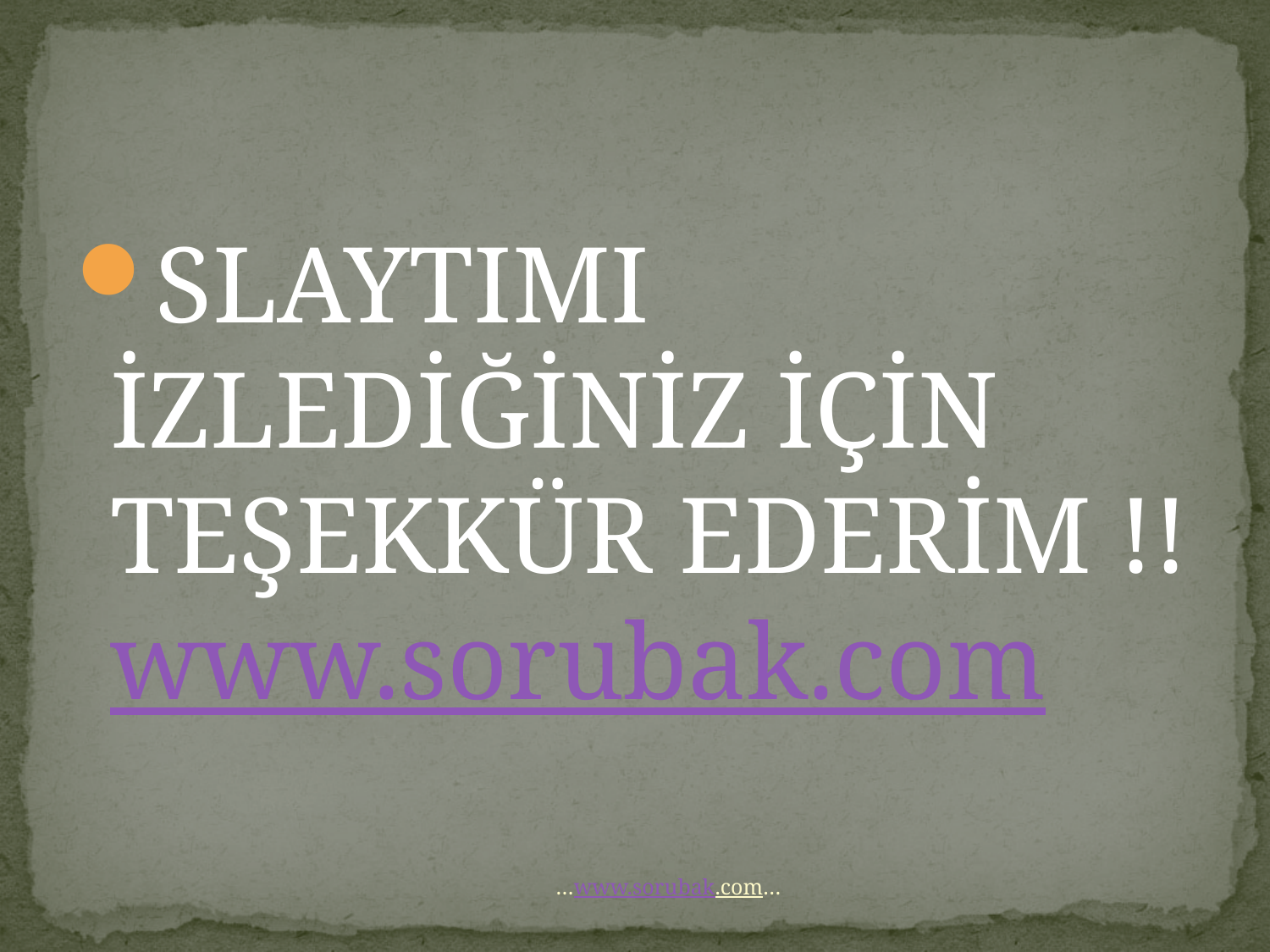

#
SLAYTIMI İZLEDİĞİNİZ İÇİN TEŞEKKÜR EDERİM !! www.sorubak.com
…www.sorubak.com…